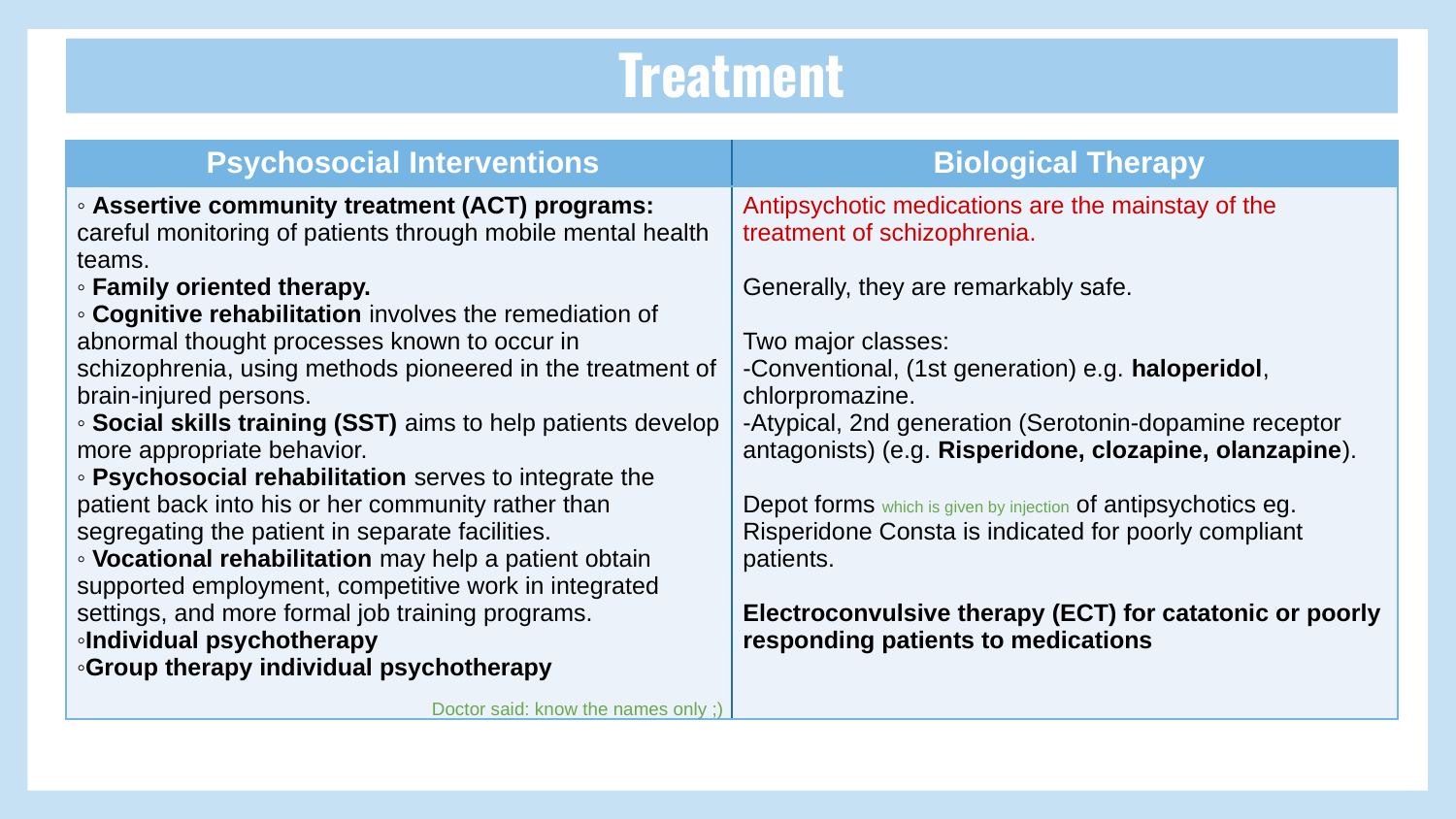

Treatment
| Psychosocial Interventions | Biological Therapy |
| --- | --- |
| ◦ Assertive community treatment (ACT) programs: careful monitoring of patients through mobile mental health teams. ◦ Family oriented therapy. ◦ Cognitive rehabilitation involves the remediation of abnormal thought processes known to occur in schizophrenia, using methods pioneered in the treatment of brain-injured persons. ◦ Social skills training (SST) aims to help patients develop more appropriate behavior. ◦ Psychosocial rehabilitation serves to integrate the patient back into his or her community rather than segregating the patient in separate facilities. ◦ Vocational rehabilitation may help a patient obtain supported employment, competitive work in integrated settings, and more formal job training programs. ◦Individual psychotherapy ◦Group therapy individual psychotherapy | Antipsychotic medications are the mainstay of the treatment of schizophrenia. Generally, they are remarkably safe. Two major classes: -Conventional, (1st generation) e.g. haloperidol, chlorpromazine. -Atypical, 2nd generation (Serotonin-dopamine receptor antagonists) (e.g. Risperidone, clozapine, olanzapine). Depot forms which is given by injection of antipsychotics eg. Risperidone Consta is indicated for poorly compliant patients. Electroconvulsive therapy (ECT) for catatonic or poorly responding patients to medications |
Doctor said: know the names only ;)